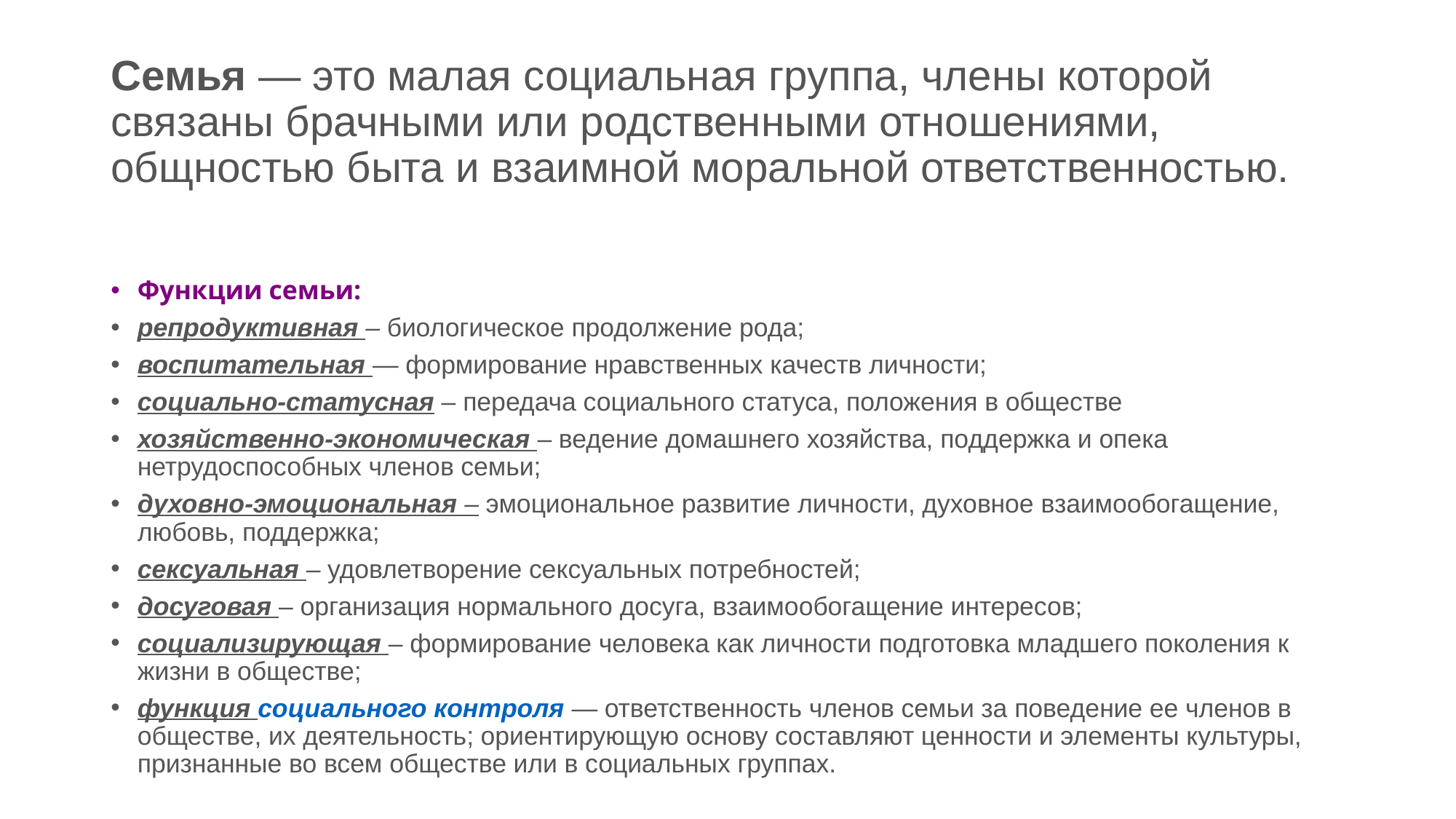

# Семья — это малая социальная группа, члены которой связаны брачными или родственными отношениями, общностью быта и взаимной моральной ответственностью.
Функции семьи:
репродуктивная – биологическое продолжение рода;
воспитательная — формирование нравственных качеств личности;
социально-статусная – передача социального статуса, положения в обществе
хозяйственно-экономическая – ведение домашнего хозяйства, поддержка и опека нетрудоспособных членов семьи;
духовно-эмоциональная – эмоциональное развитие личности, духовное взаимообогащение, любовь, поддержка;
сексуальная – удовлетворение сексуальных потребностей;
досуговая – организация нормального досуга, взаимообогащение интересов;
социализирующая – формирование человека как личности подготовка младшего поколения к жизни в обществе;
функция социального контроля — ответственность членов семьи за поведение ее членов в обществе, их деятельность; ори­ентирующую основу составляют ценности и элементы культуры, признанные во всем обществе или в социальных группах.